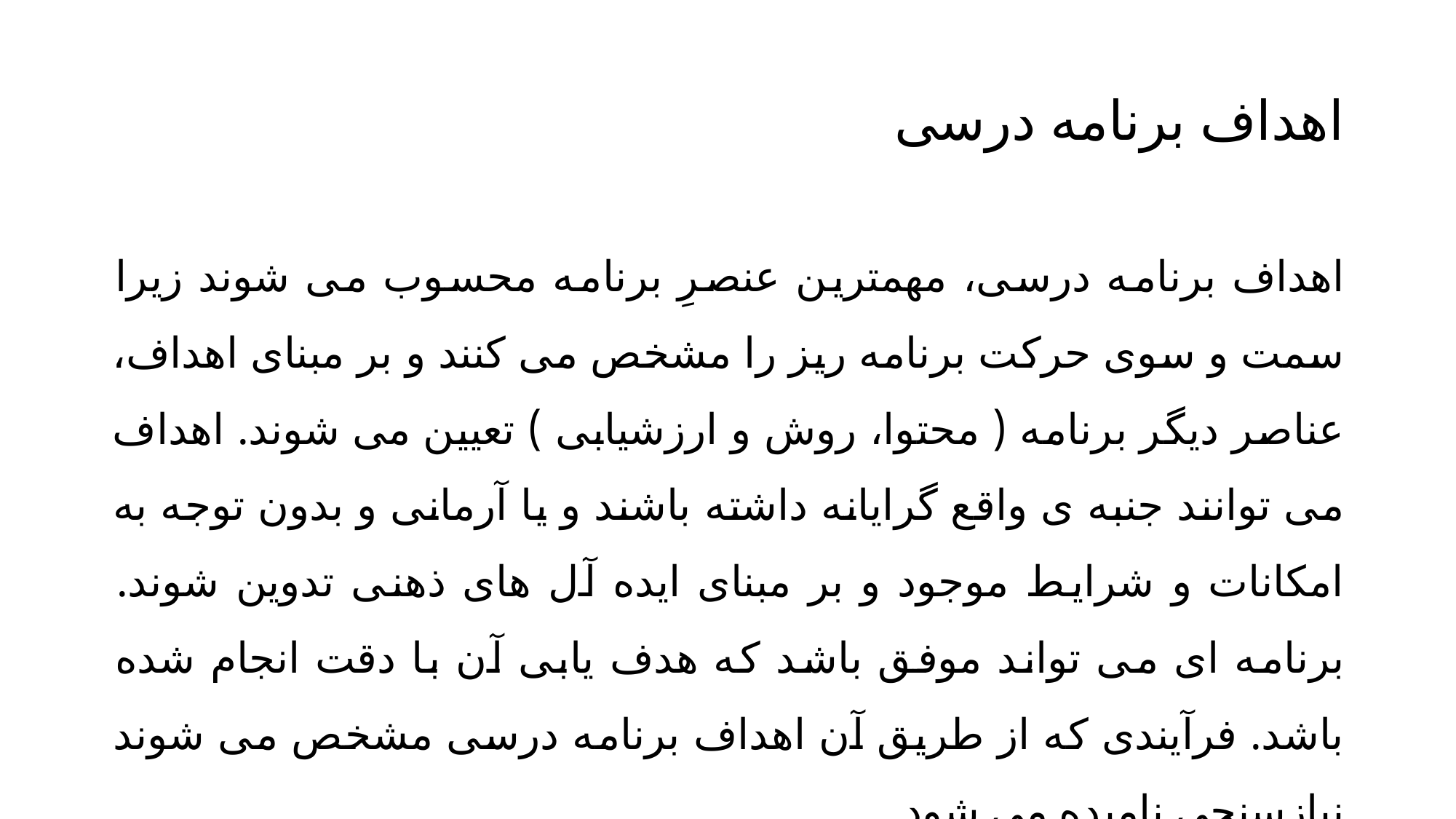

# اهداف برنامه درسی
اهداف برنامه درسی، مهمترین عنصرِ برنامه محسوب می شوند زیرا سمت و سوی حرکت برنامه ریز را مشخص می کنند و بر مبنای اهداف، عناصر دیگر برنامه ( محتوا، روش و ارزشیابی ) تعیین می شوند. اهداف می توانند جنبه ی واقع گرایانه داشته باشند و یا آرمانی و بدون توجه به امکانات و شرایط موجود و بر مبنای ایده آل های ذهنی تدوین شوند. برنامه ای می تواند موفق باشد که هدف یابی آن با دقت انجام شده باشد. فرآیندی که از طریق آن اهداف برنامه درسی مشخص می شوند نیازسنجی نامیده می شود.